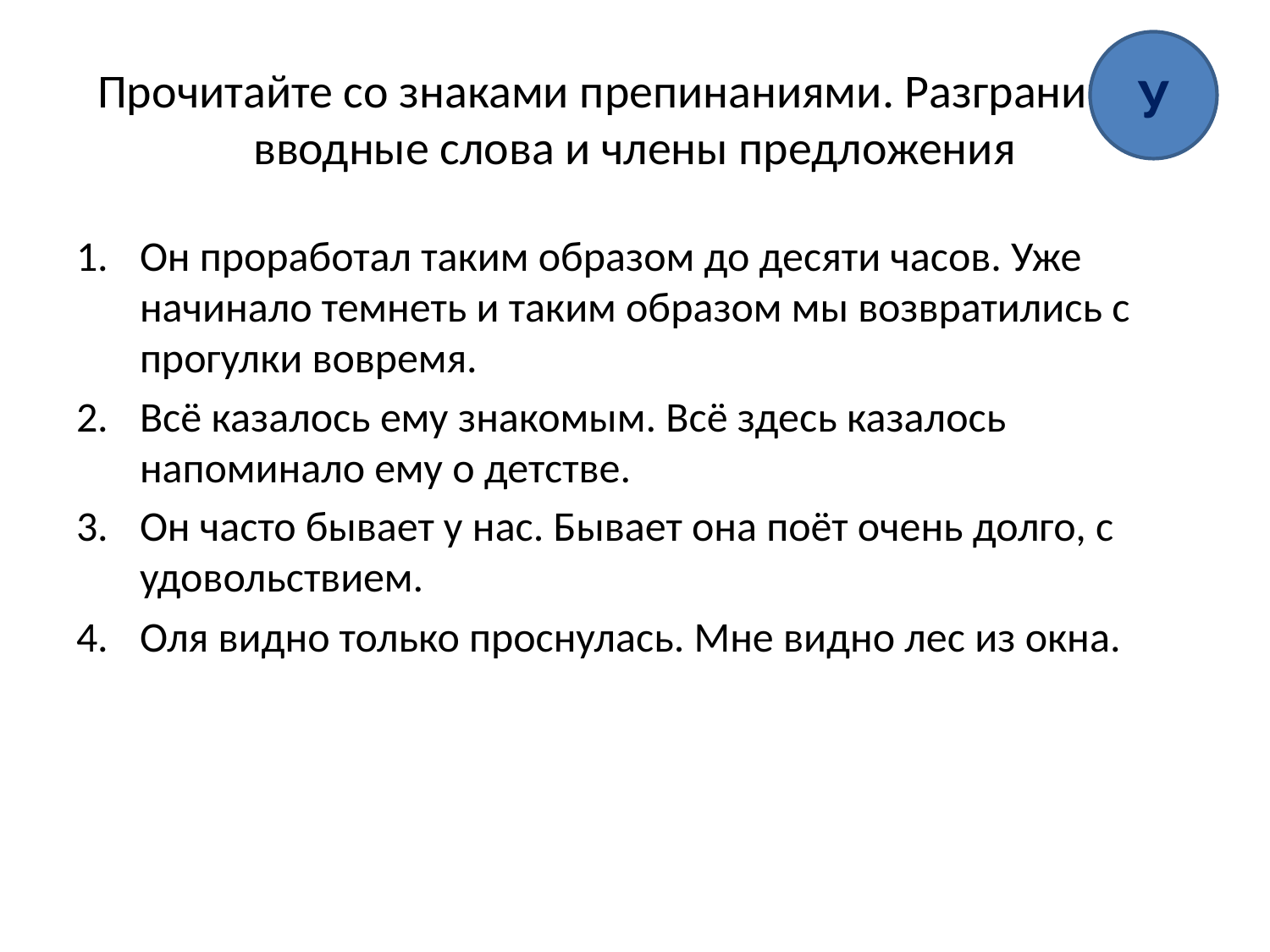

У
# Прочитайте со знаками препинаниями. Разграничьте вводные слова и члены предложения
Он проработал таким образом до десяти часов. Уже начинало темнеть и таким образом мы возвратились с прогулки вовремя.
Всё казалось ему знакомым. Всё здесь казалось напоминало ему о детстве.
Он часто бывает у нас. Бывает она поёт очень долго, с удовольствием.
Оля видно только проснулась. Мне видно лес из окна.